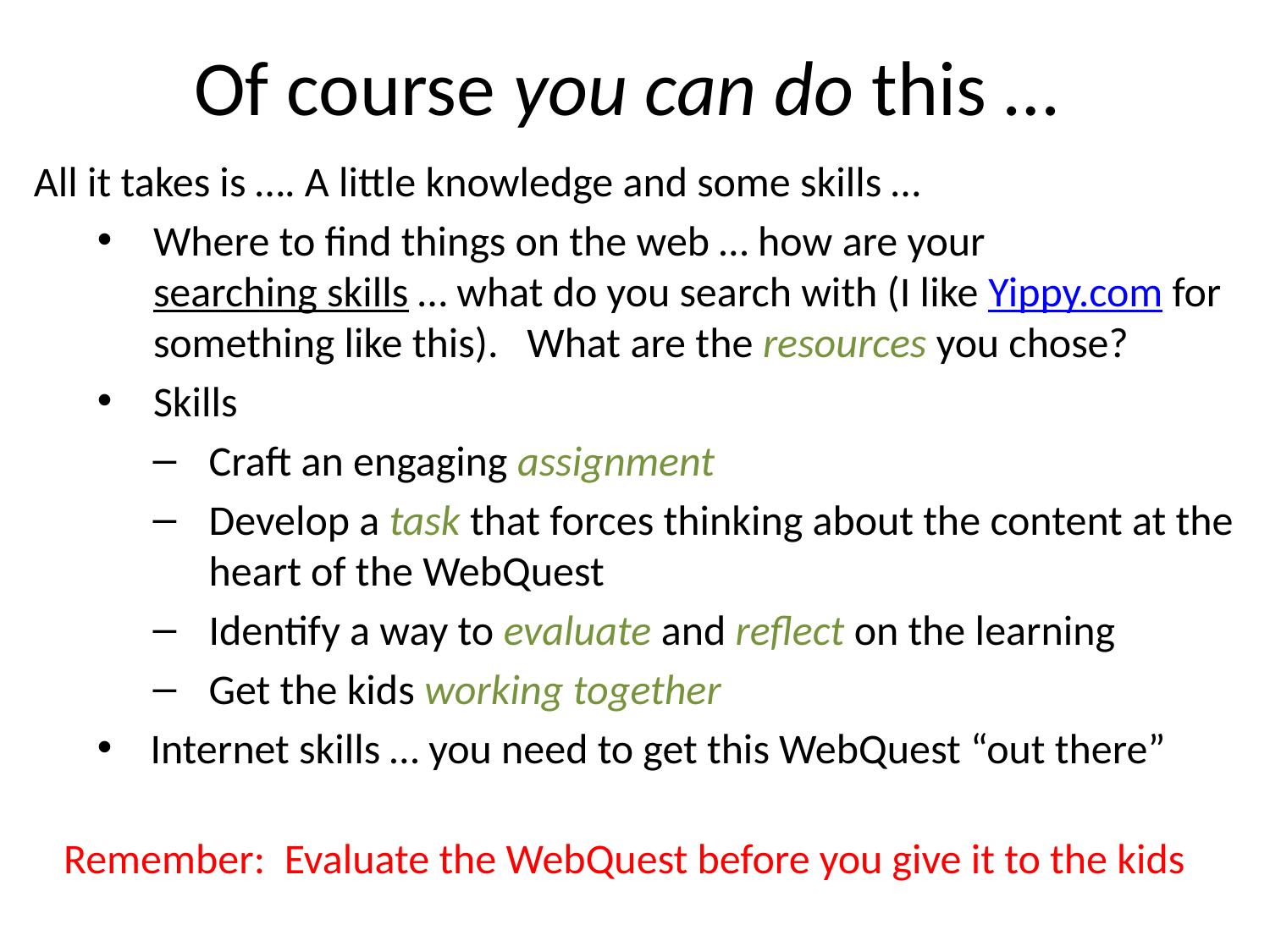

# Of course you can do this …
All it takes is …. A little knowledge and some skills …
Where to find things on the web … how are your searching skills … what do you search with (I like Yippy.com for something like this).   What are the resources you chose?
Skills
Craft an engaging assignment
Develop a task that forces thinking about the content at the heart of the WebQuest
Identify a way to evaluate and reflect on the learning
Get the kids working together
    Internet skills … you need to get this WebQuest “out there”
Remember:  Evaluate the WebQuest before you give it to the kids